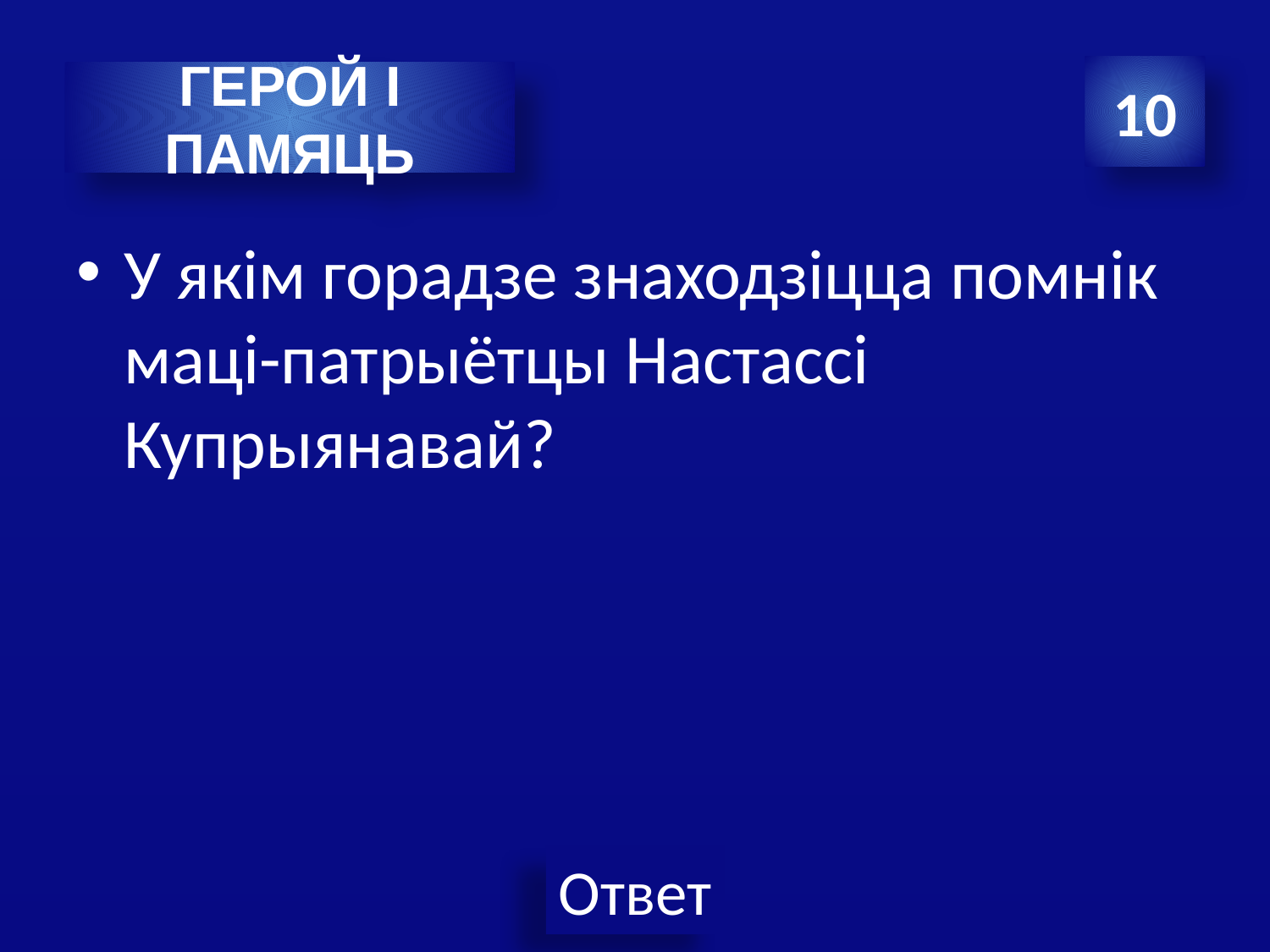

#
10
ГЕРОЙ І ПАМЯЦЬ
У якім горадзе знаходзіцца помнік маці-патрыётцы Настассі Купрыянавай?